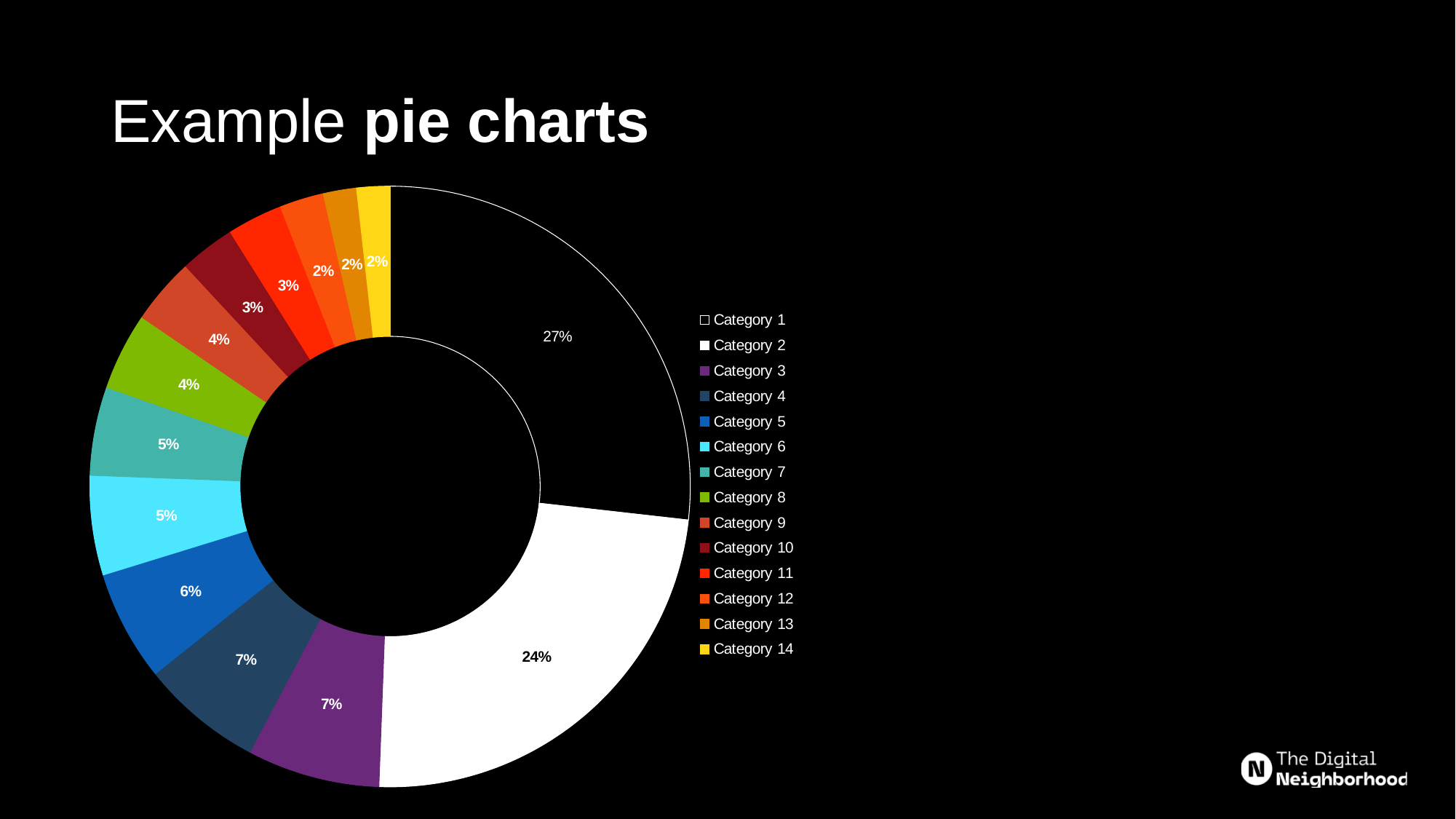

# Example pie charts

### Chart

| Category | Sales |
|---|---|
| Category 1 | 45.0 |
| Category 2 | 40.0 |
| Category 3 | 12.0 |
| Category 4 | 11.0 |
| Category 5 | 10.0 |
| Category 6 | 9.0 |
| Category 7 | 8.0 |
| Category 8 | 7.0 |
| Category 9 | 6.0 |
| Category 10 | 5.0 |
| Category 11 | 5.0 |
| Category 12 | 4.0 |
| Category 13 | 3.0 |
| Category 14 | 3.0 |